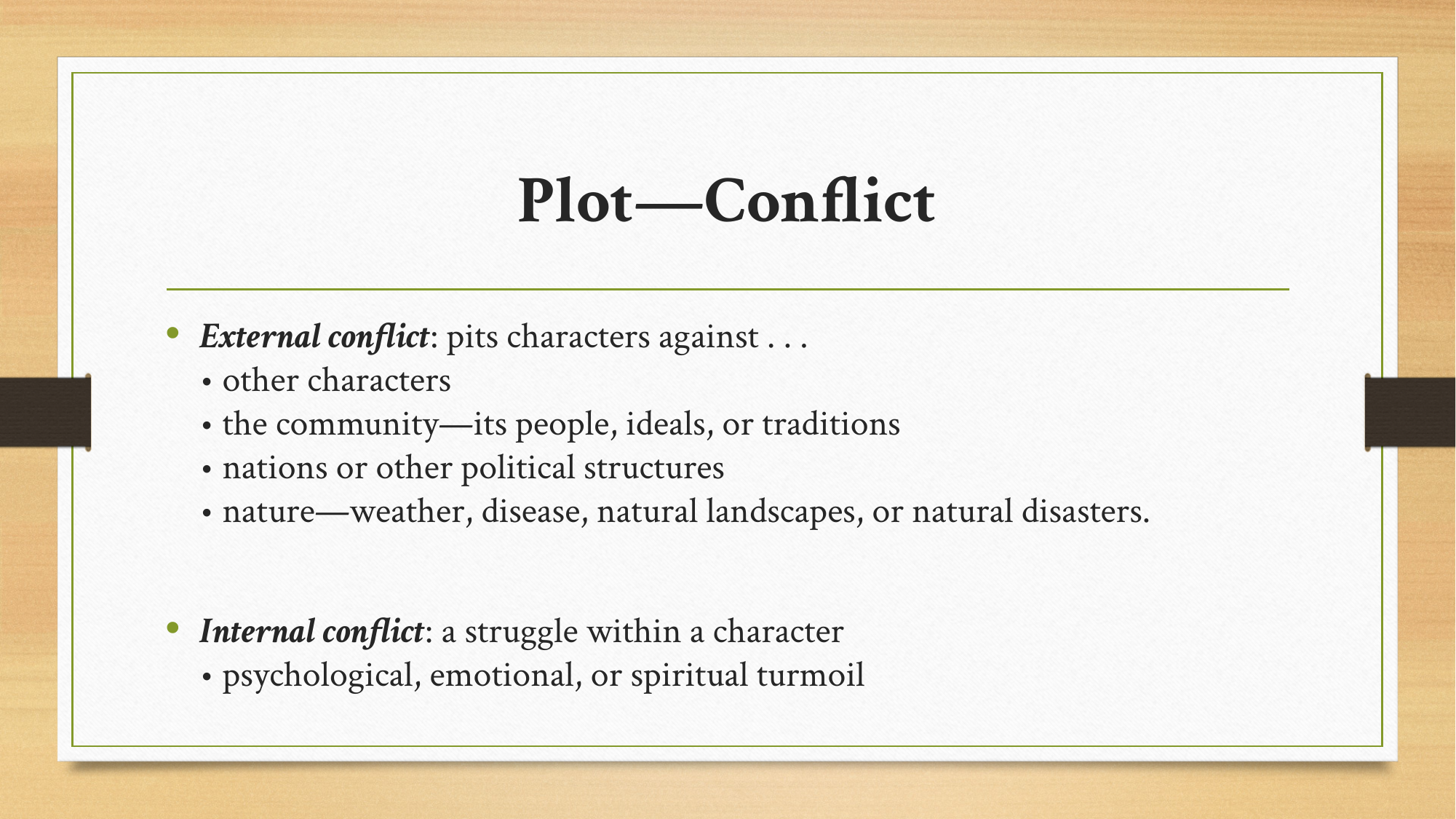

# Plot—Conflict
External conflict: pits characters against . . .
• other characters
• the community—its people, ideals, or traditions
• nations or other political structures
• nature—weather, disease, natural landscapes, or natural disasters.

Internal conflict: a struggle within a character
• psychological, emotional, or spiritual turmoil